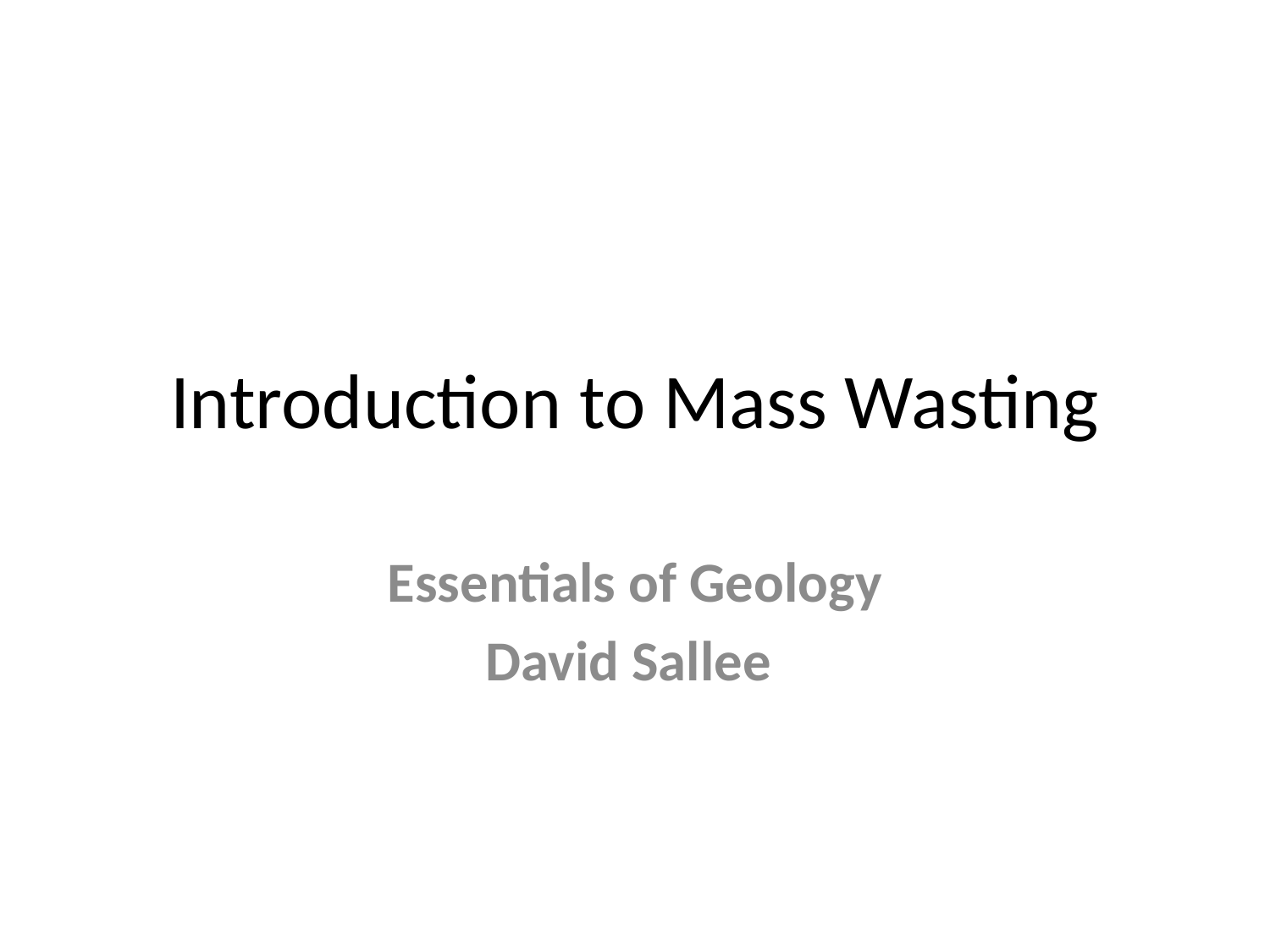

# Introduction to Mass Wasting
Essentials of Geology
David Sallee